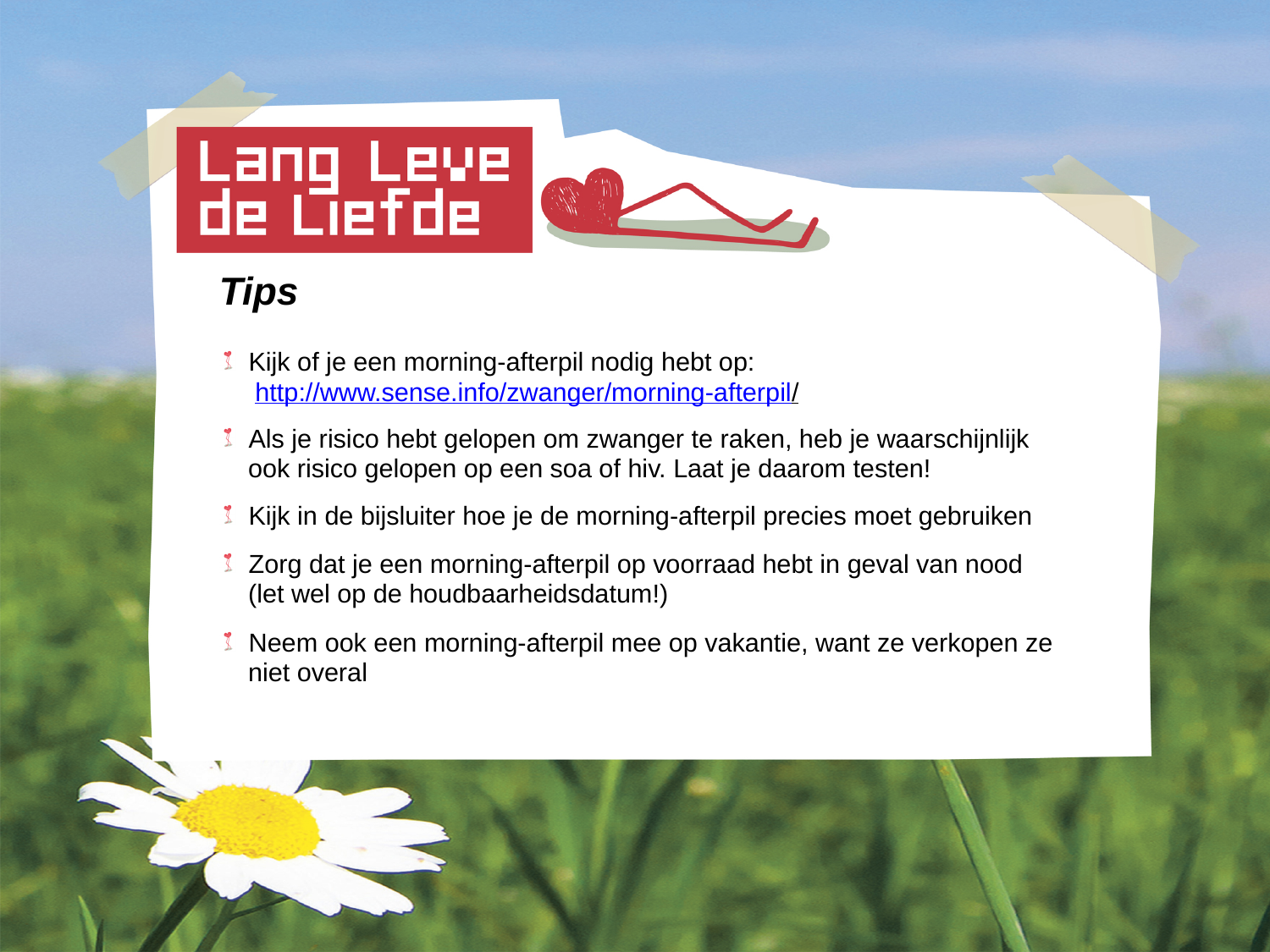

Tips

  Kijk of je een morning-afterpil nodig hebt op:
     http://www.sense.info/zwanger/morning-afterpil/

  Als je risico hebt gelopen om zwanger te raken, heb je waarschijnlijk
    ook risico gelopen op een soa of hiv. Laat je daarom testen!

  Kijk in de bijsluiter hoe je de morning-afterpil precies moet gebruiken

  Zorg dat je een morning-afterpil op voorraad hebt in geval van nood
    (let wel op de houdbaarheidsdatum!)

  Neem ook een morning-afterpil mee op vakantie, want ze verkopen ze
    niet overal